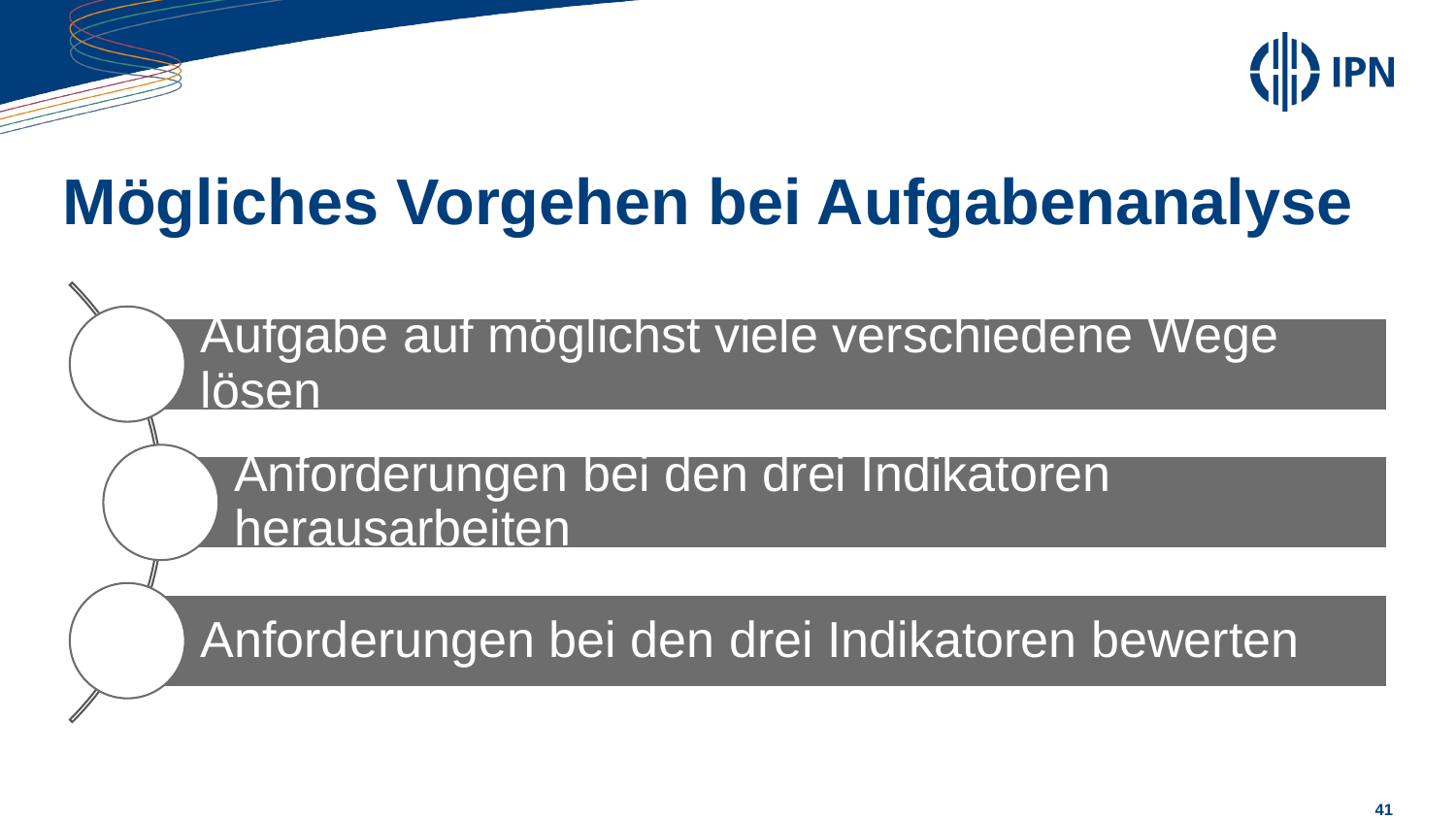

# Mögliches Vorgehen bei Aufgabenanalyse
Aufgabe auf möglichst viele verschiedene Wege lösen
Anforderungen bei den drei Indikatoren herausarbeiten
Anforderungen bei den drei Indikatoren bewerten

41